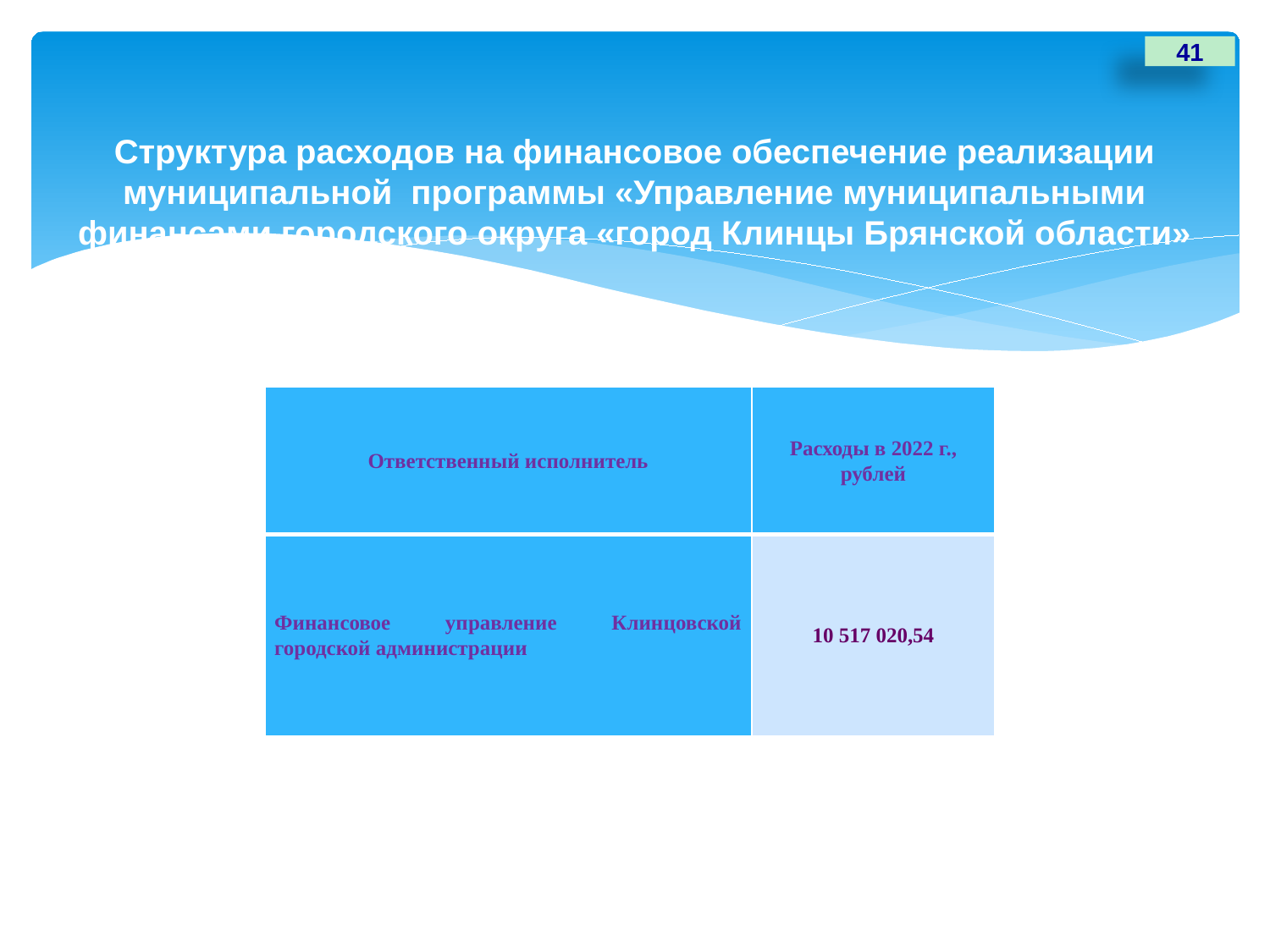

41
# Структура расходов на финансовое обеспечение реализации муниципальной  программы «Управление муниципальными финансами городского округа «город Клинцы Брянской области»
| Ответственный исполнитель | Расходы в 2022 г., рублей |
| --- | --- |
| Финансовое управление Клинцовской городской администрации | 10 517 020,54 |